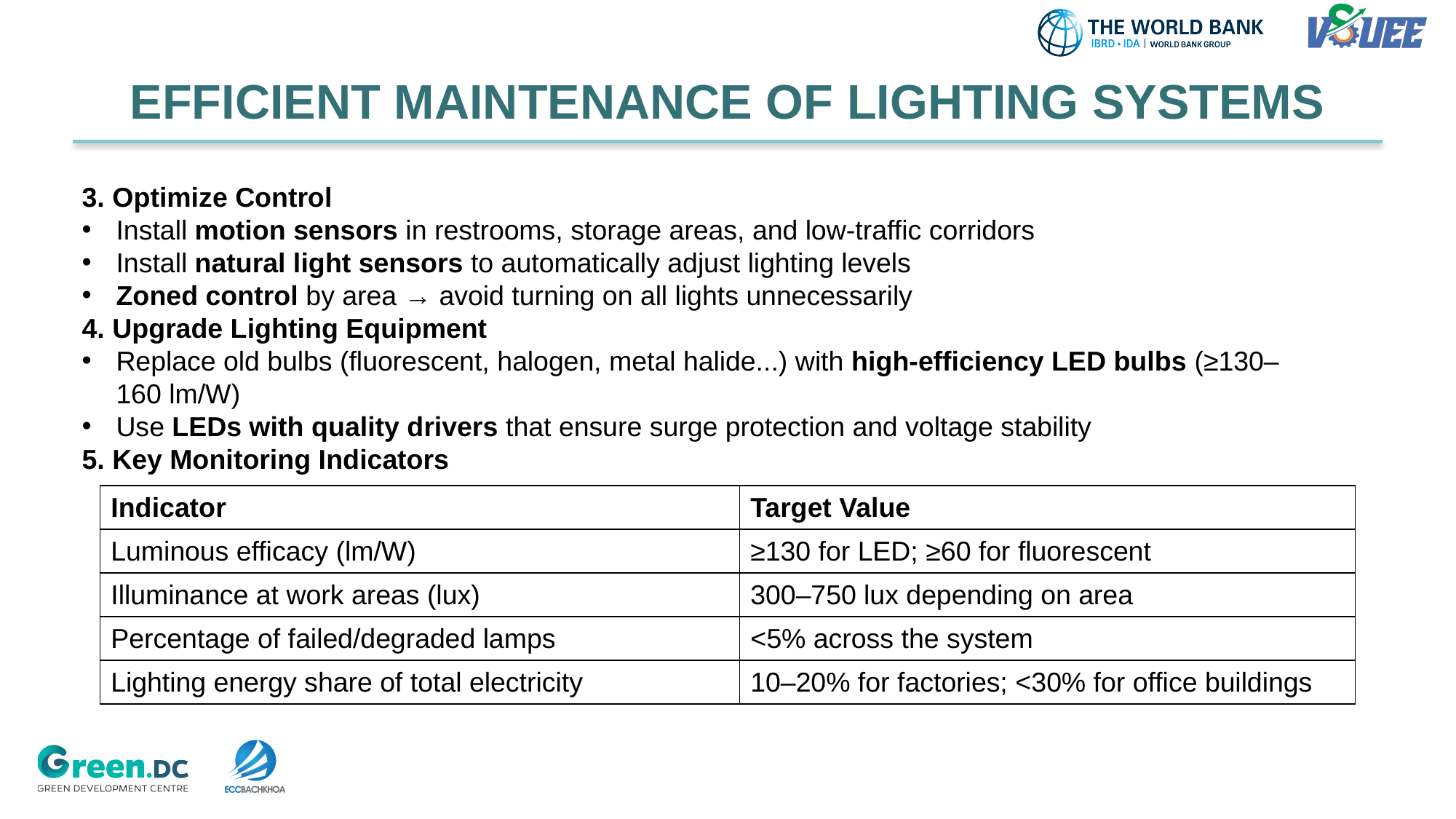

EFFICIENT MAINTENANCE OF LIGHTING SYSTEMS

3. Optimize Control
Install motion sensors in restrooms, storage areas, and low-traffic corridors
Install natural light sensors to automatically adjust lighting levels
Zoned control by area → avoid turning on all lights unnecessarily
4. Upgrade Lighting Equipment
Replace old bulbs (fluorescent, halogen, metal halide...) with high-efficiency LED bulbs (≥130–160 lm/W)
Use LEDs with quality drivers that ensure surge protection and voltage stability
5. Key Monitoring Indicators

| Indicator | Target Value |
| --- | --- |
| Luminous efficacy (lm/W) | ≥130 for LED; ≥60 for fluorescent |
| Illuminance at work areas (lux) | 300–750 lux depending on area |
| Percentage of failed/degraded lamps | <5% across the system |
| Lighting energy share of total electricity | 10–20% for factories; <30% for office buildings |